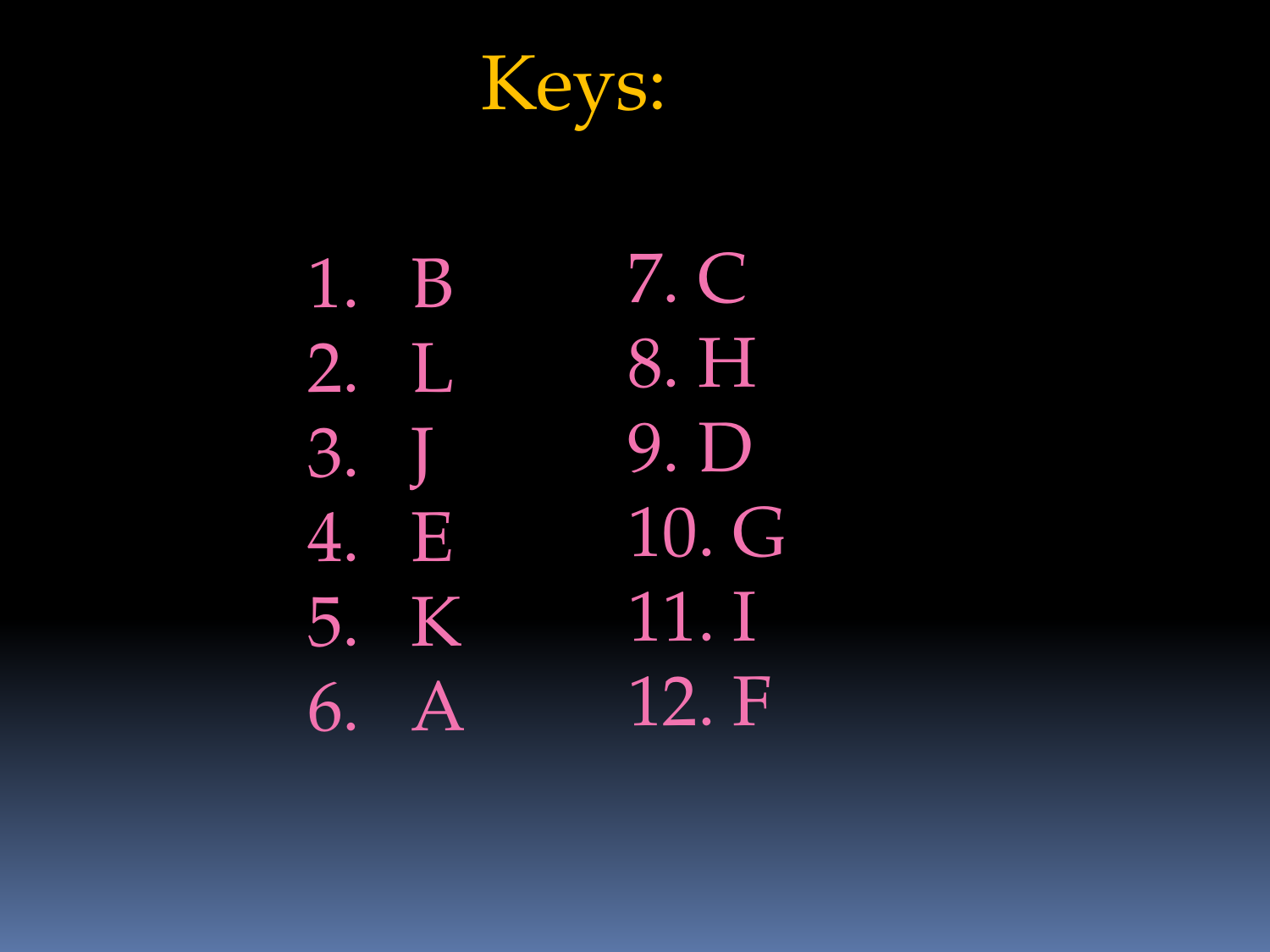

Keys:

B
L
J
E
K
A
7. C
8. H
9. D
10. G
11. I
12. F